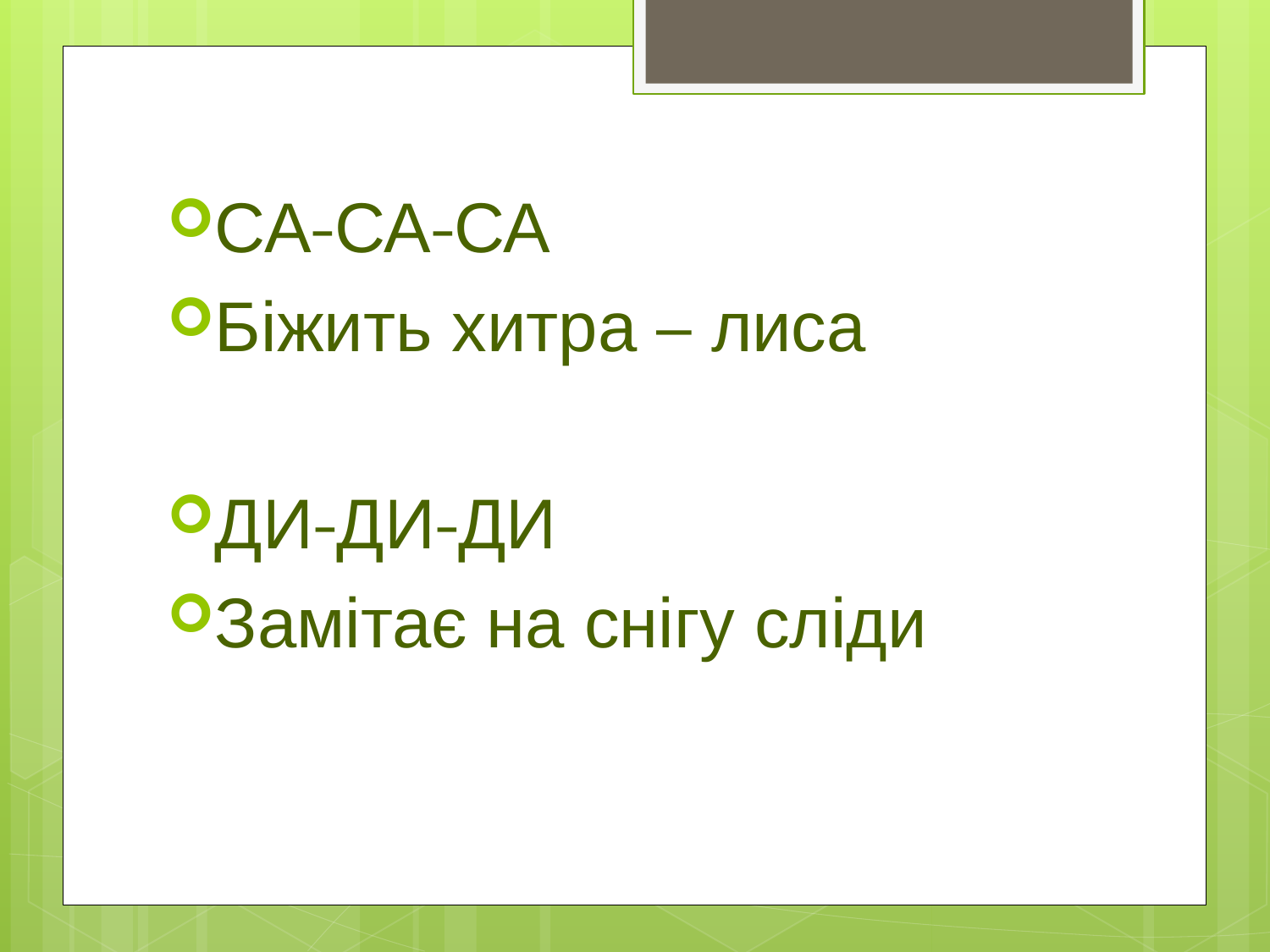

#
СА-СА-СА
Біжить хитра – лиса

ДИ-ДИ-ДИ
Замітає на снігу сліди